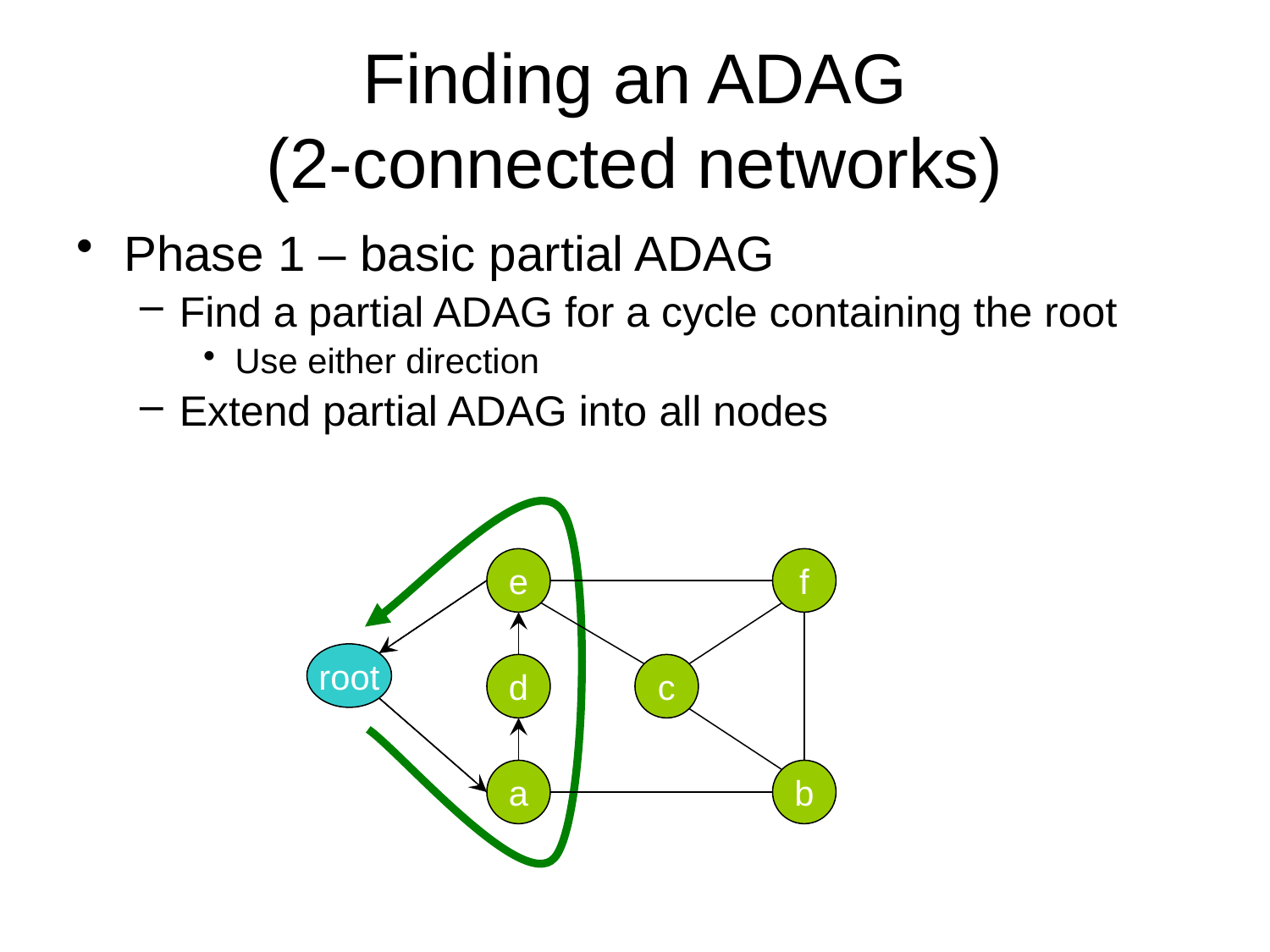

# Finding an ADAG (2-connected networks)
Phase 1 – basic partial ADAG
Find a partial ADAG for a cycle containing the root
Use either direction
Extend partial ADAG into all nodes

e
f
root
d
c
a
b